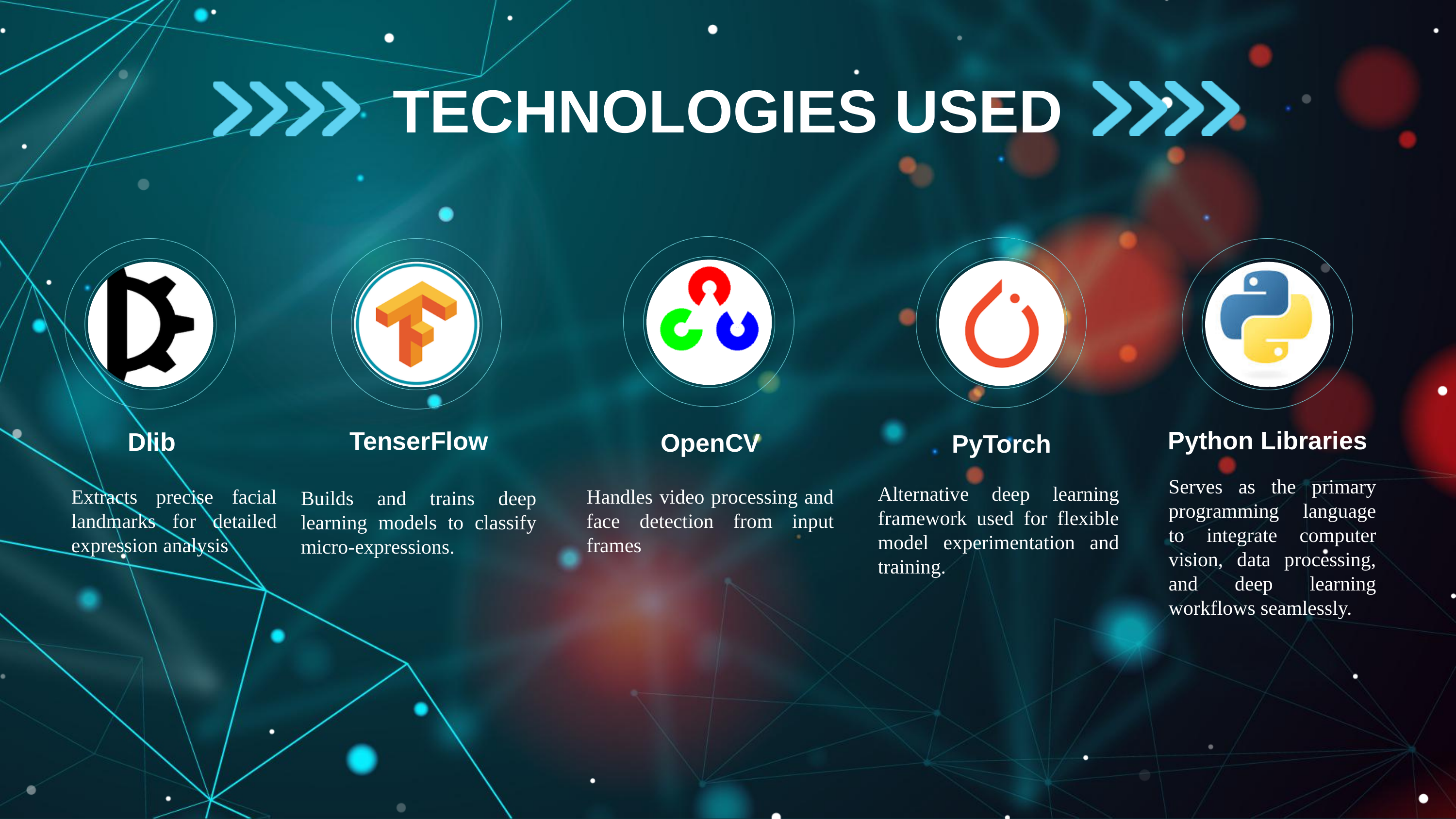

TECHNOLOGIES USED

TenserFlow

Python Libraries

Dlib

OpenCV

PyTorch

Extracts precise facial landmarks for detailed expression analysis

Handles video processing and face detection from input frames

Builds and trains deep learning models to classify micro-expressions.

Alternative deep learning framework used for flexible model experimentation and training.

Serves as the primary programming language to integrate computer vision, data processing, and deep learning workflows seamlessly.